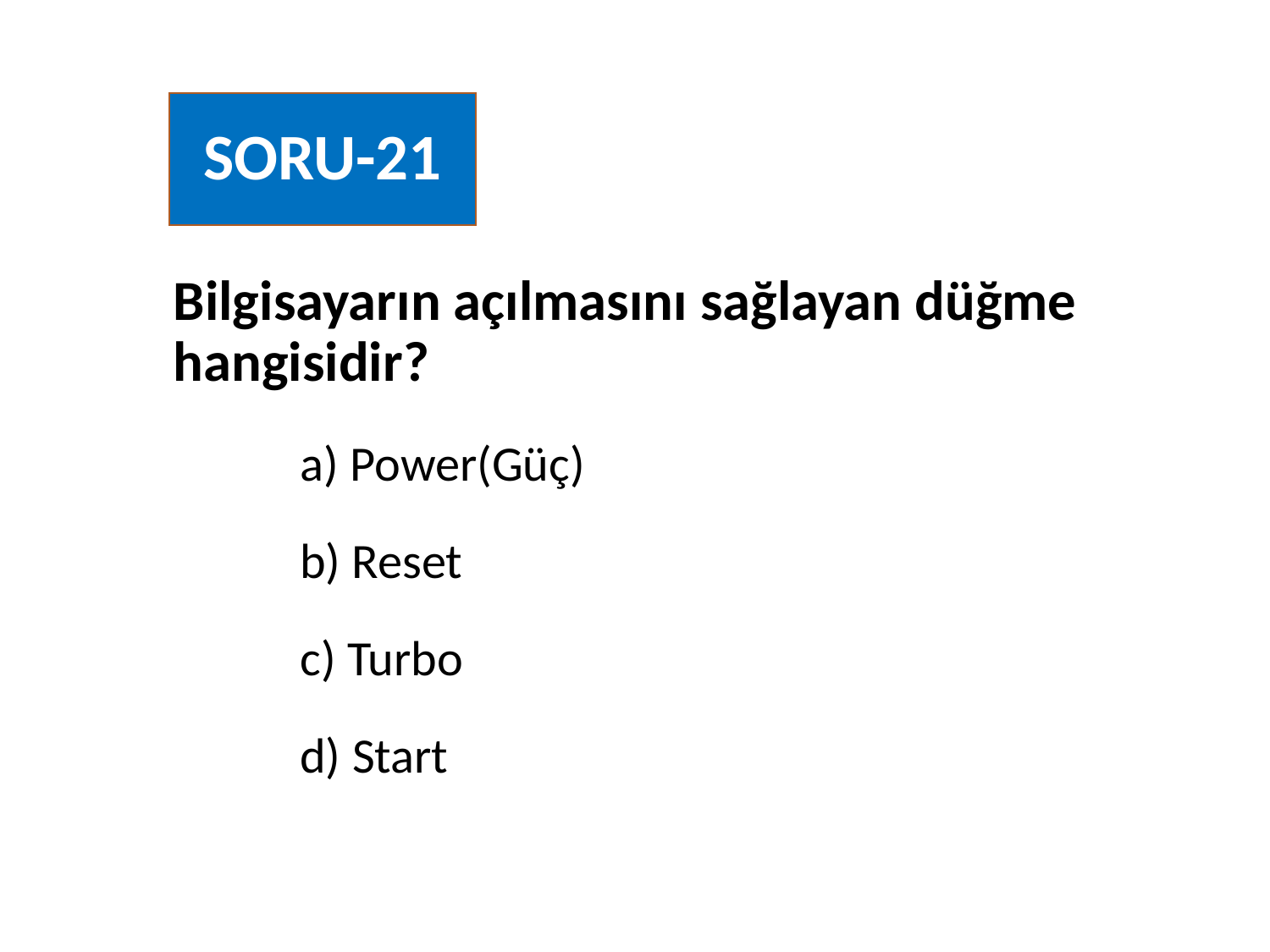

# SORU-21
Bilgisayarın açılmasını sağlayan düğme hangisidir?
a) Power(Güç)
b) Reset
c) Turbo
d) Start